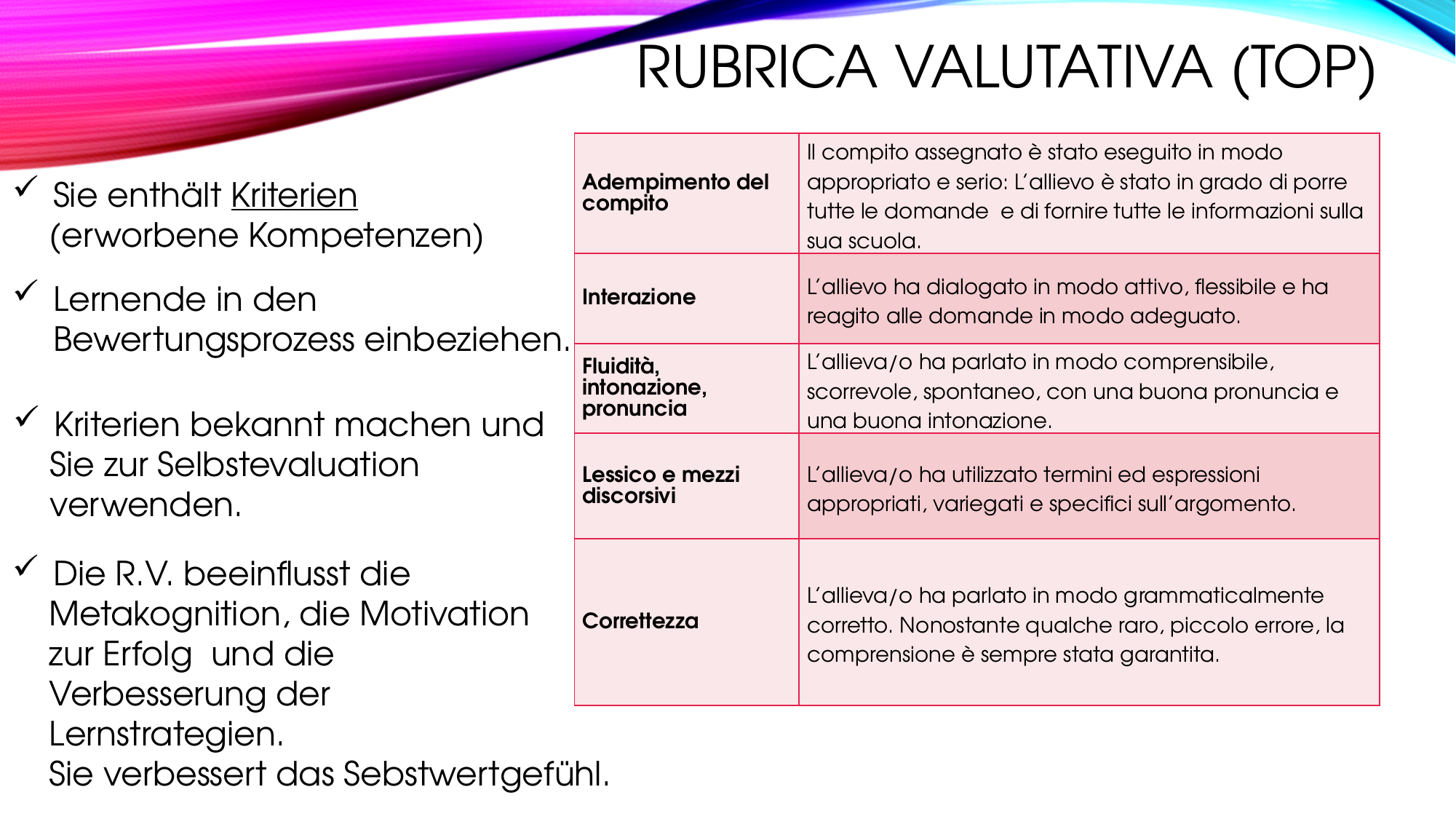

# Rubrica valutativa (top)
| Adempimento del compito | Il compito assegnato è stato eseguito in modo appropriato e serio: L’allievo è stato in grado di porre tutte le domande e di fornire tutte le informazioni sulla sua scuola. |
| --- | --- |
| Interazione | L’allievo ha dialogato in modo attivo, flessibile e ha reagito alle domande in modo adeguato. |
| Fluidità, intonazione, pronuncia | L’allieva/o ha parlato in modo comprensibile, scorrevole, spontaneo, con una buona pronuncia e una buona intonazione. |
| Lessico e mezzi discorsivi | L’allieva/o ha utilizzato termini ed espressioni appropriati, variegati e specifici sull’argomento. |
| Correttezza | L’allieva/o ha parlato in modo grammaticalmente corretto. Nonostante qualche raro, piccolo errore, la comprensione è sempre stata garantita. |
Sie enthält Kriterien
    (erworbene Kompetenzen)
Lernende in den Bewertungsprozess einbeziehen.
Kriterien bekannt machen und
    Sie zur Selbstevaluation
    verwenden.
Die R.V. beeinflusst die
    Metakognition, die Motivation
    zur Erfolg  und die
    Verbesserung der
    Lernstrategien.
    Sie verbessert das Sebstwertgefühl.